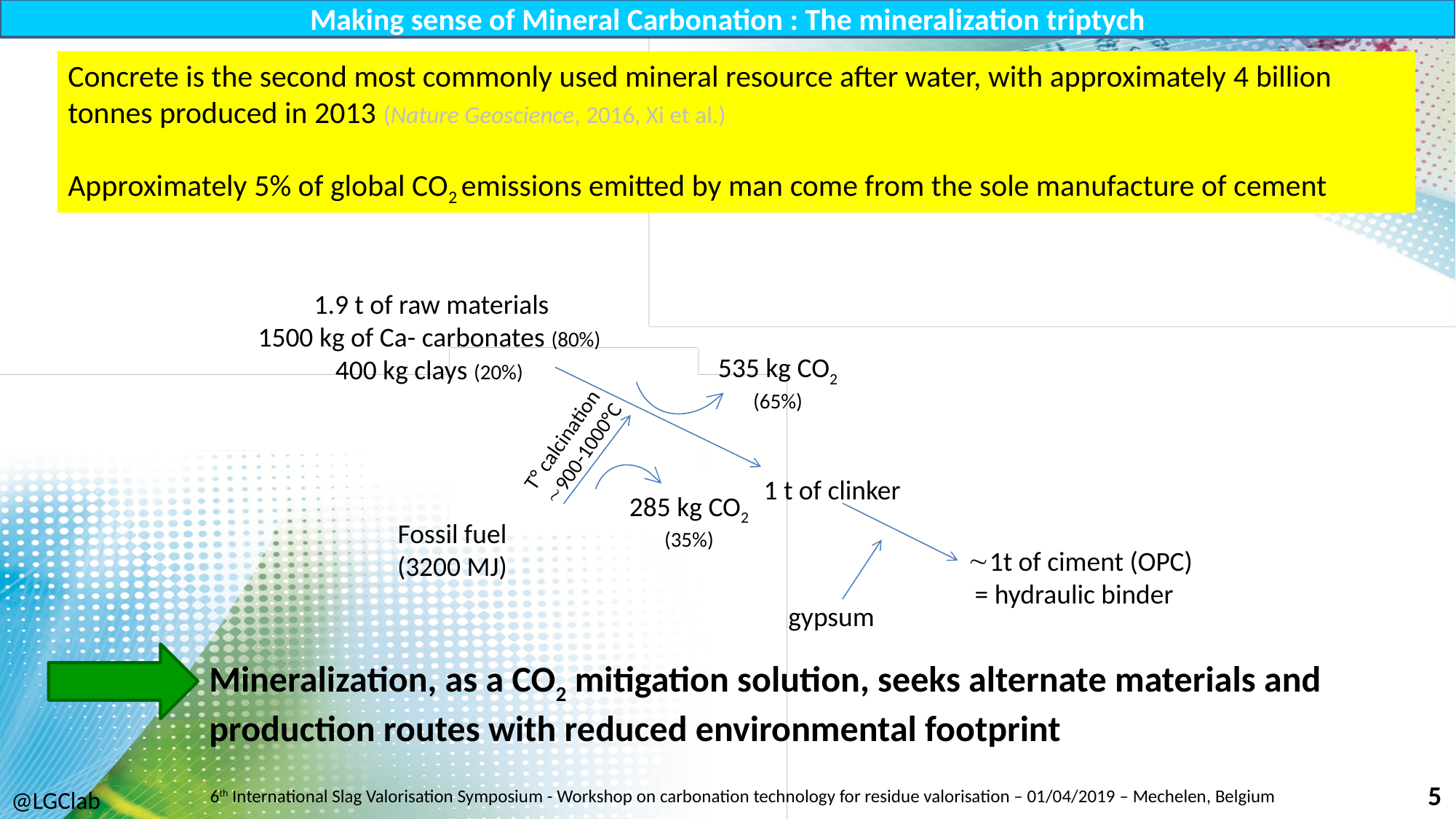

Making sense of Mineral Carbonation : The mineralization triptych
Concrete is the second most commonly used mineral resource after water, with approximately 4 billion tonnes produced in 2013 (Nature Geoscience, 2016, Xi et al.)

Approximately 5% of global CO2 emissions emitted by man come from the sole manufacture of cement

1.9 t of raw materials
1500 kg of Ca- carbonates (80%)
400 kg clays (20%)
535 kg CO2
(65%)
T° calcination
∼900-1000°C

1 t of clinker
285 kg CO2
(35%)
Fossil fuel
(3200 MJ)
  ∼1t of ciment (OPC)
= hydraulic binder
gypsum

Mineralization, as a CO2 mitigation solution, seeks alternate materials and production routes with reduced environmental footprint
5
@LGClab